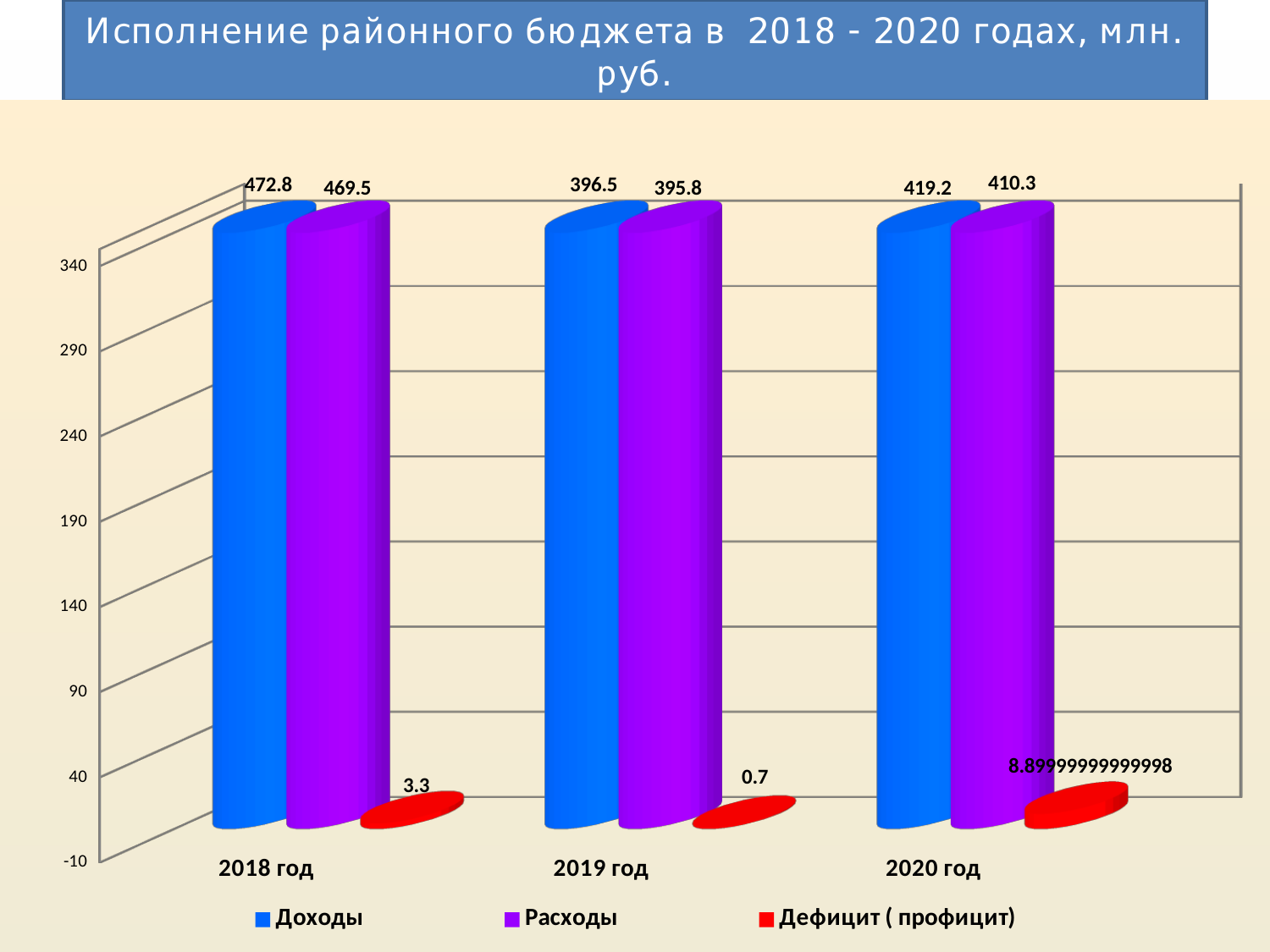

Исполнение районного бюджета в  2018 - 2020 годах, млн. руб.

[unsupported chart]

30